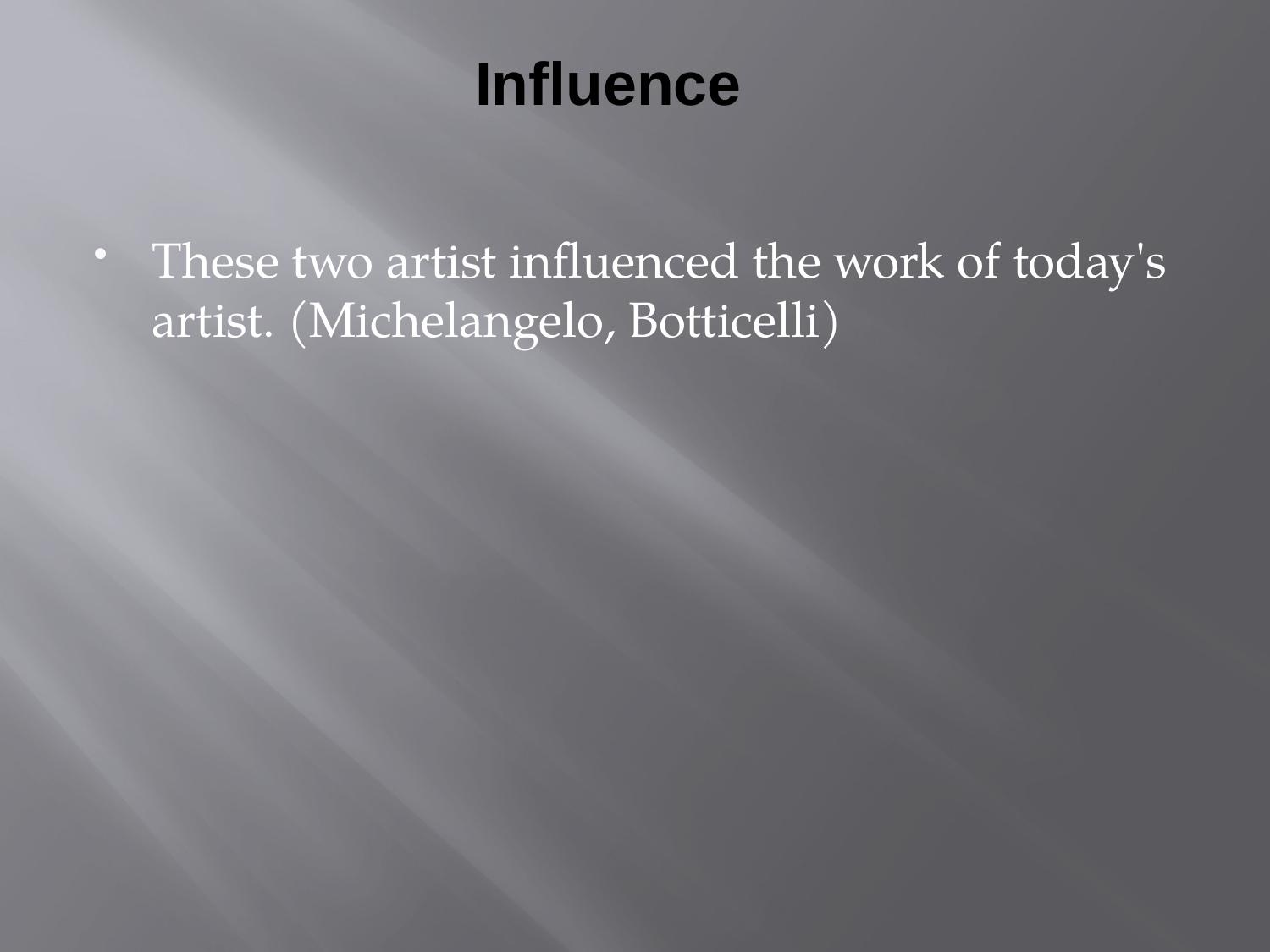

# Influence
These two artist influenced the work of today's artist. (Michelangelo, Botticelli)